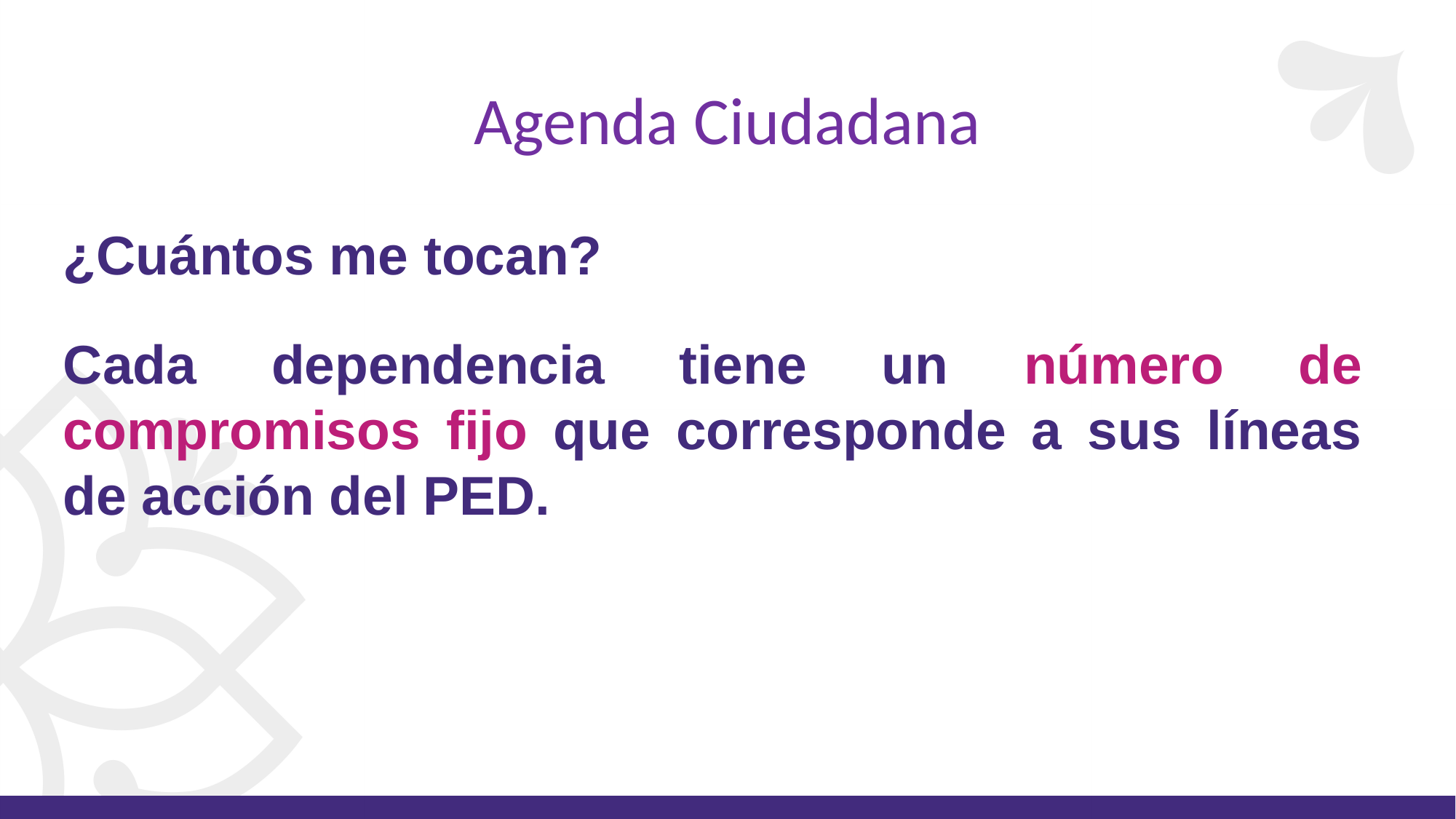

# Agenda Ciudadana
¿Cuántos me tocan?

Cada dependencia tiene un número de compromisos fijo que corresponde a sus líneas de acción del PED.